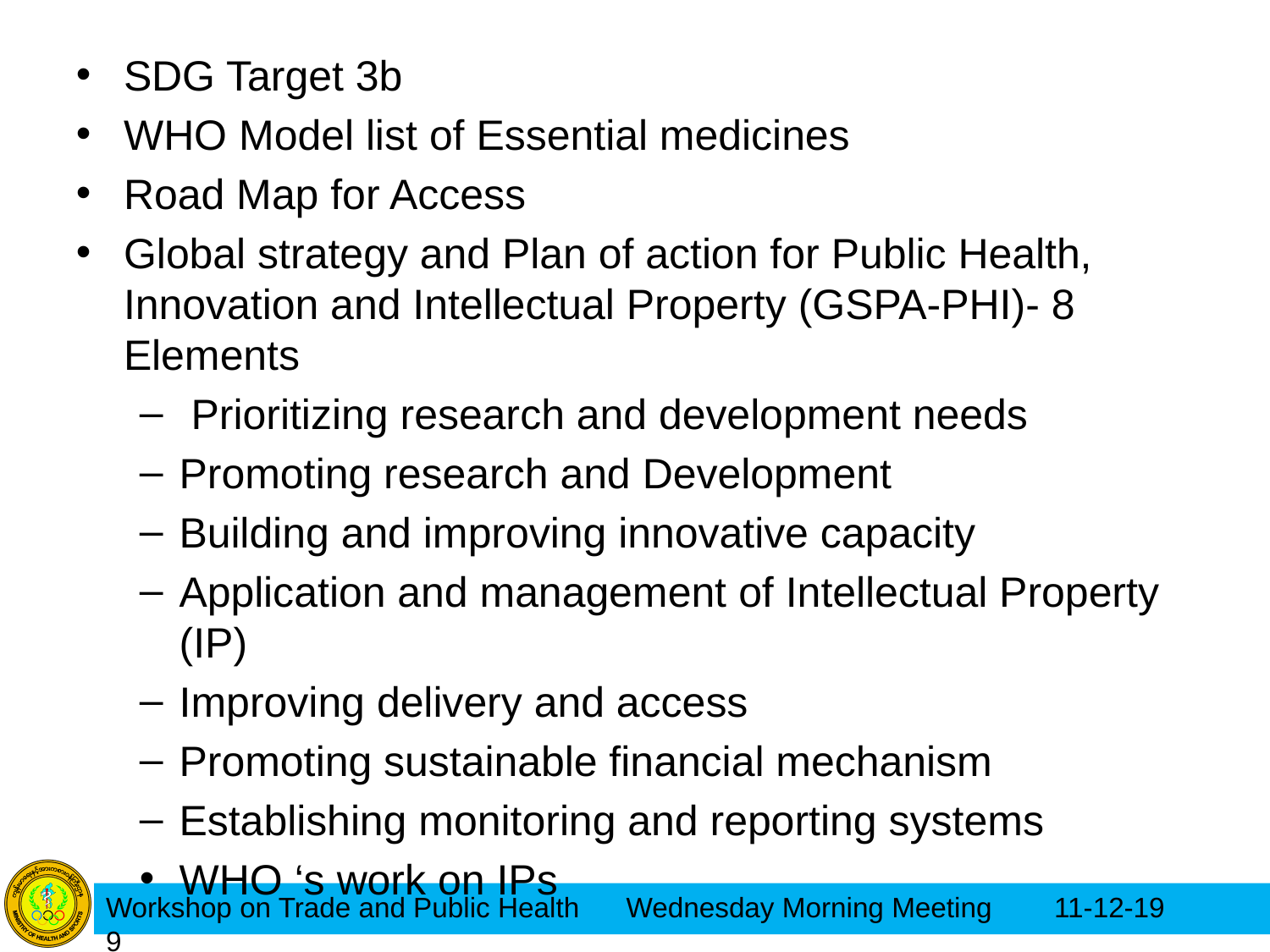

SDG Target 3b
WHO Model list of Essential medicines
Road Map for Access
Global strategy and Plan of action for Public Health, Innovation and Intellectual Property (GSPA-PHI)- 8 Elements
 Prioritizing research and development needs
Promoting research and Development
Building and improving innovative capacity
Application and management of Intellectual Property (IP)
Improving delivery and access
Promoting sustainable financial mechanism
Establishing monitoring and reporting systems
WHO ‘s work on IPs